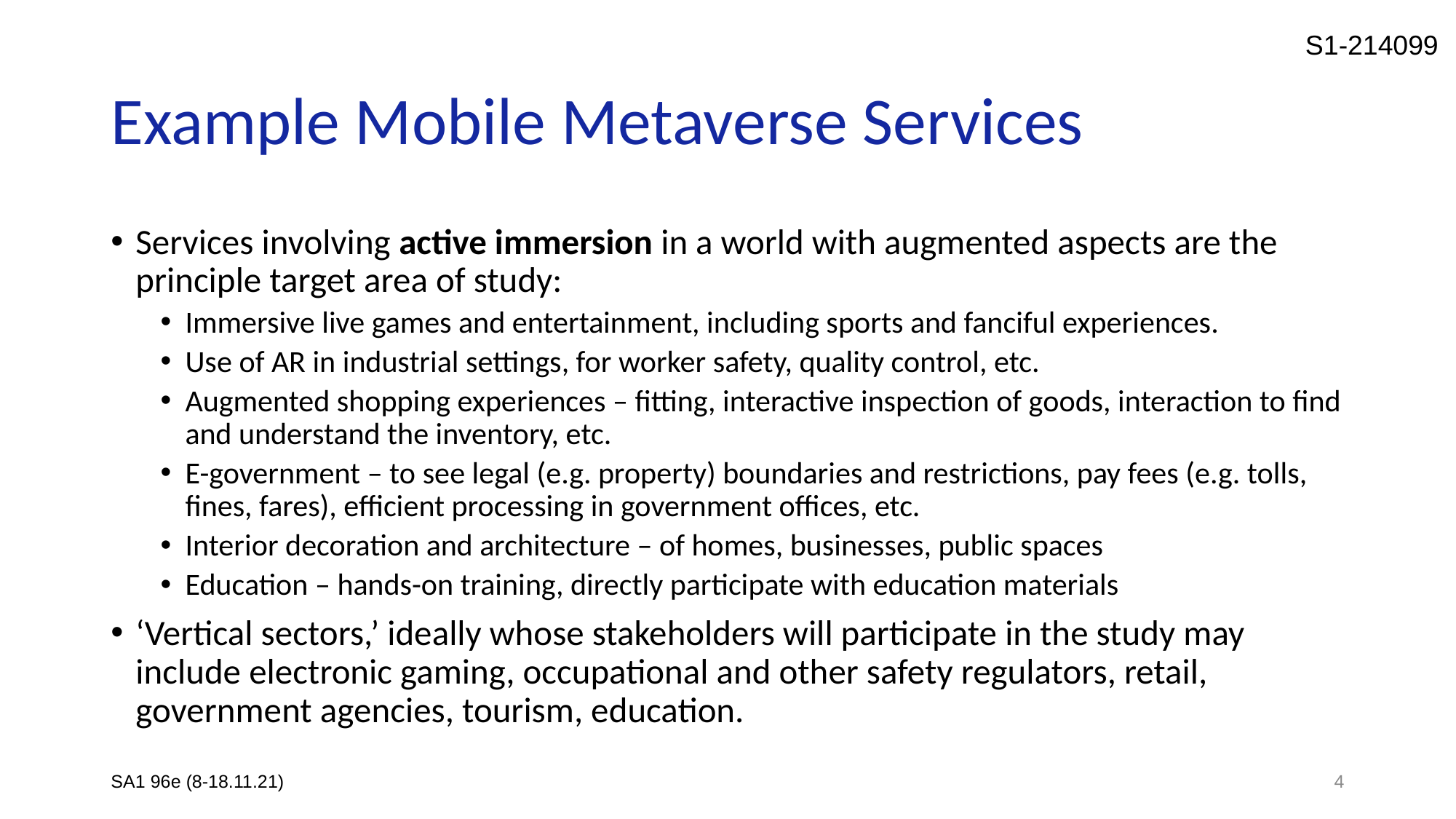

# Example Mobile Metaverse Services
Services involving active immersion in a world with augmented aspects are the principle target area of study:
Immersive live games and entertainment, including sports and fanciful experiences.
Use of AR in industrial settings, for worker safety, quality control, etc.
Augmented shopping experiences – fitting, interactive inspection of goods, interaction to find and understand the inventory, etc.
E-government – to see legal (e.g. property) boundaries and restrictions, pay fees (e.g. tolls, fines, fares), efficient processing in government offices, etc.
Interior decoration and architecture – of homes, businesses, public spaces
Education – hands-on training, directly participate with education materials
‘Vertical sectors,’ ideally whose stakeholders will participate in the study may include electronic gaming, occupational and other safety regulators, retail, government agencies, tourism, education.
SA1 96e (8-18.11.21)
4